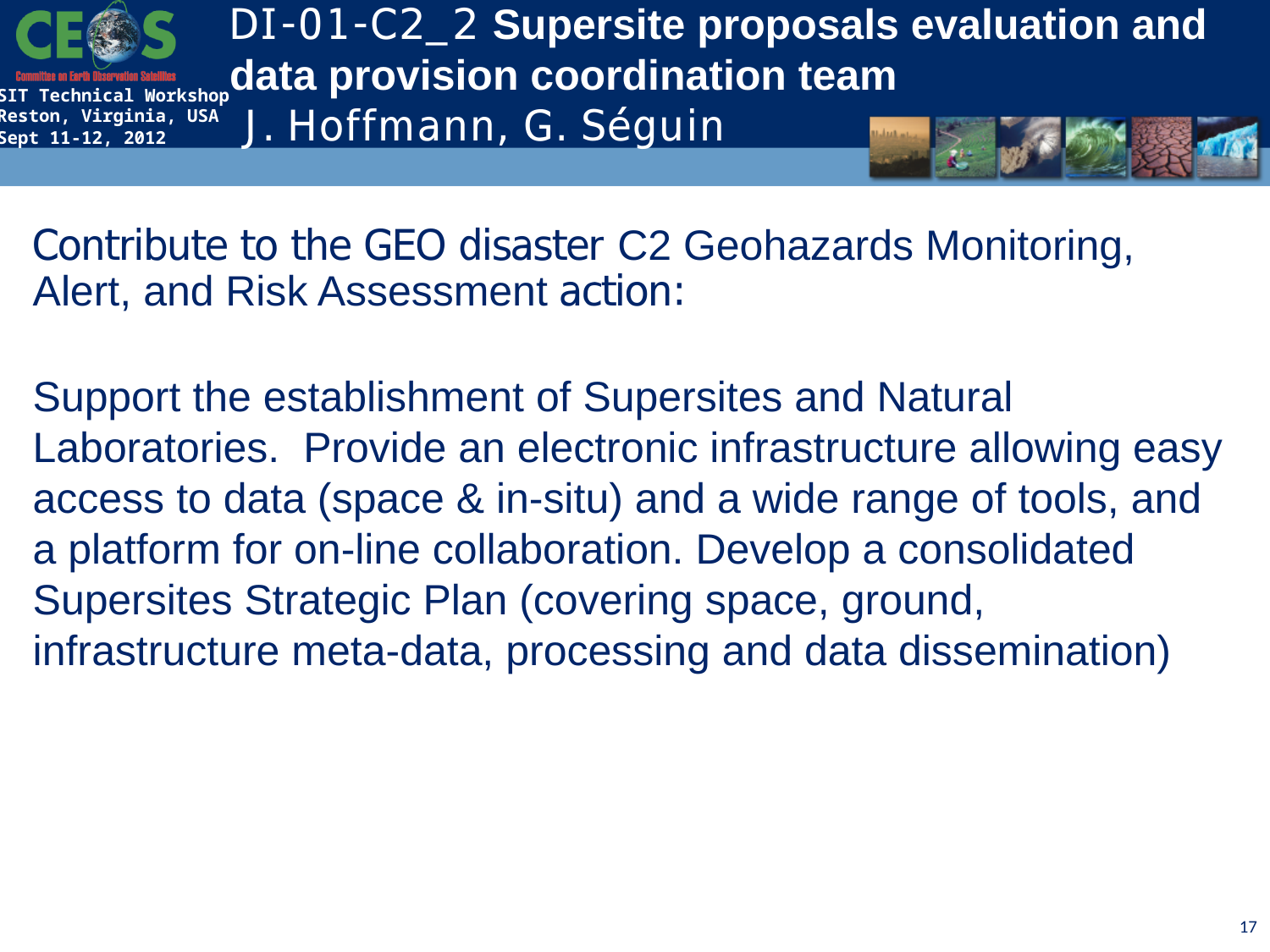

DI-01-C2_2 Supersite proposals evaluation and data provision coordination team
 J. Hoffmann, G. Séguin
Contribute to the GEO disaster C2 Geohazards Monitoring, Alert, and Risk Assessment action:

Support the establishment of Supersites and Natural Laboratories.  Provide an electronic infrastructure allowing easy access to data (space & in-situ) and a wide range of tools, and a platform for on-line collaboration. Develop a consolidated Supersites Strategic Plan (covering space, ground, infrastructure meta-data, processing and data dissemination)

17